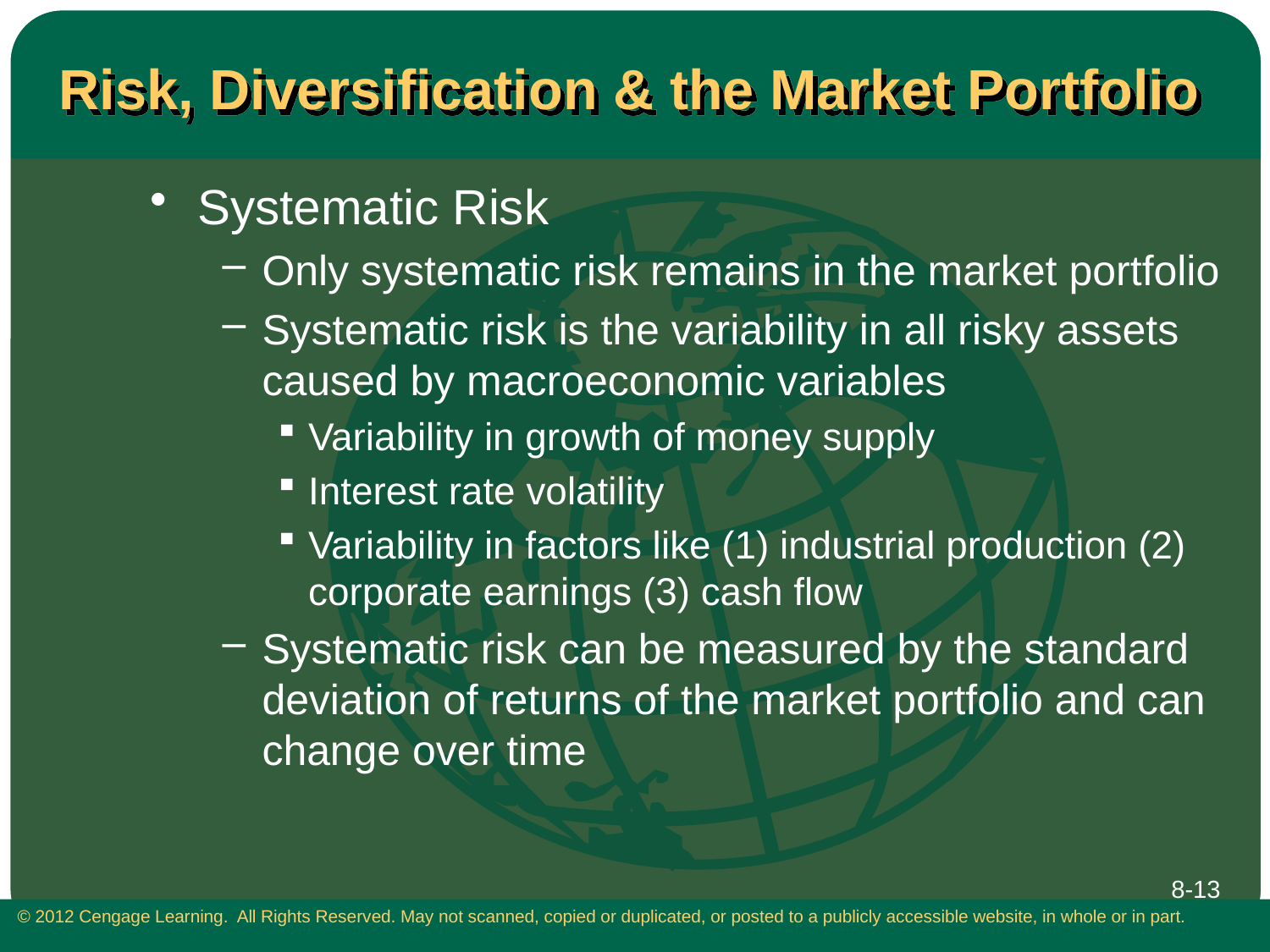

# Risk, Diversification & the Market Portfolio
Systematic Risk
Only systematic risk remains in the market portfolio
Systematic risk is the variability in all risky assets caused by macroeconomic variables
Variability in growth of money supply
Interest rate volatility
Variability in factors like (1) industrial production (2) corporate earnings (3) cash flow
Systematic risk can be measured by the standard deviation of returns of the market portfolio and can change over time
8-13
 © 2012 Cengage Learning.  All Rights Reserved. May not scanned, copied or duplicated, or posted to a publicly accessible website, in whole or in part.